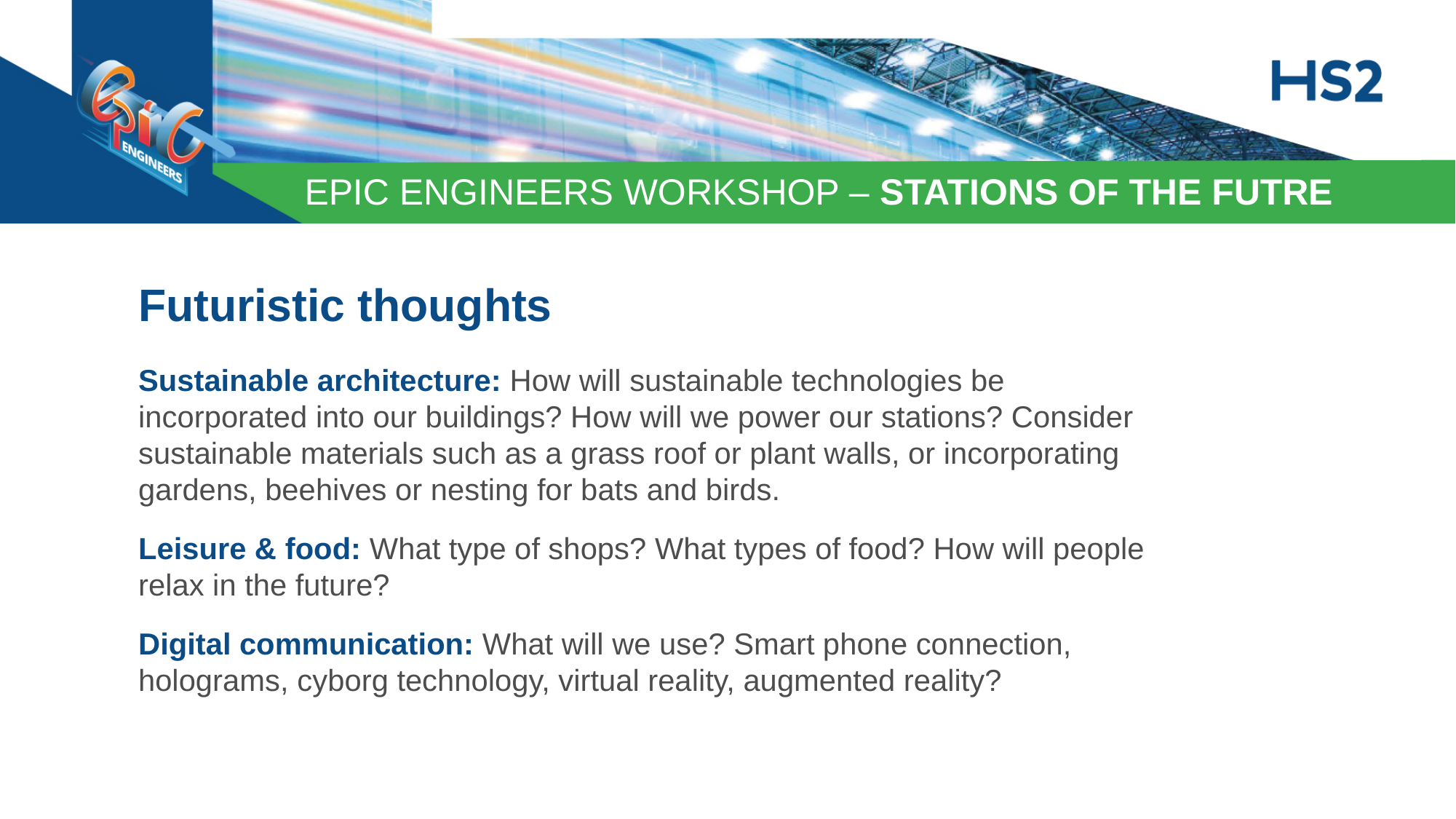

Futuristic thoughts
Sustainable architecture: How will sustainable technologies be incorporated into our buildings? How will we power our stations? Consider sustainable materials such as a grass roof or plant walls, or incorporating gardens, beehives or nesting for bats and birds.
Leisure & food: What type of shops? What types of food? How will people relax in the future?
Digital communication: What will we use? Smart phone connection, holograms, cyborg technology, virtual reality, augmented reality?